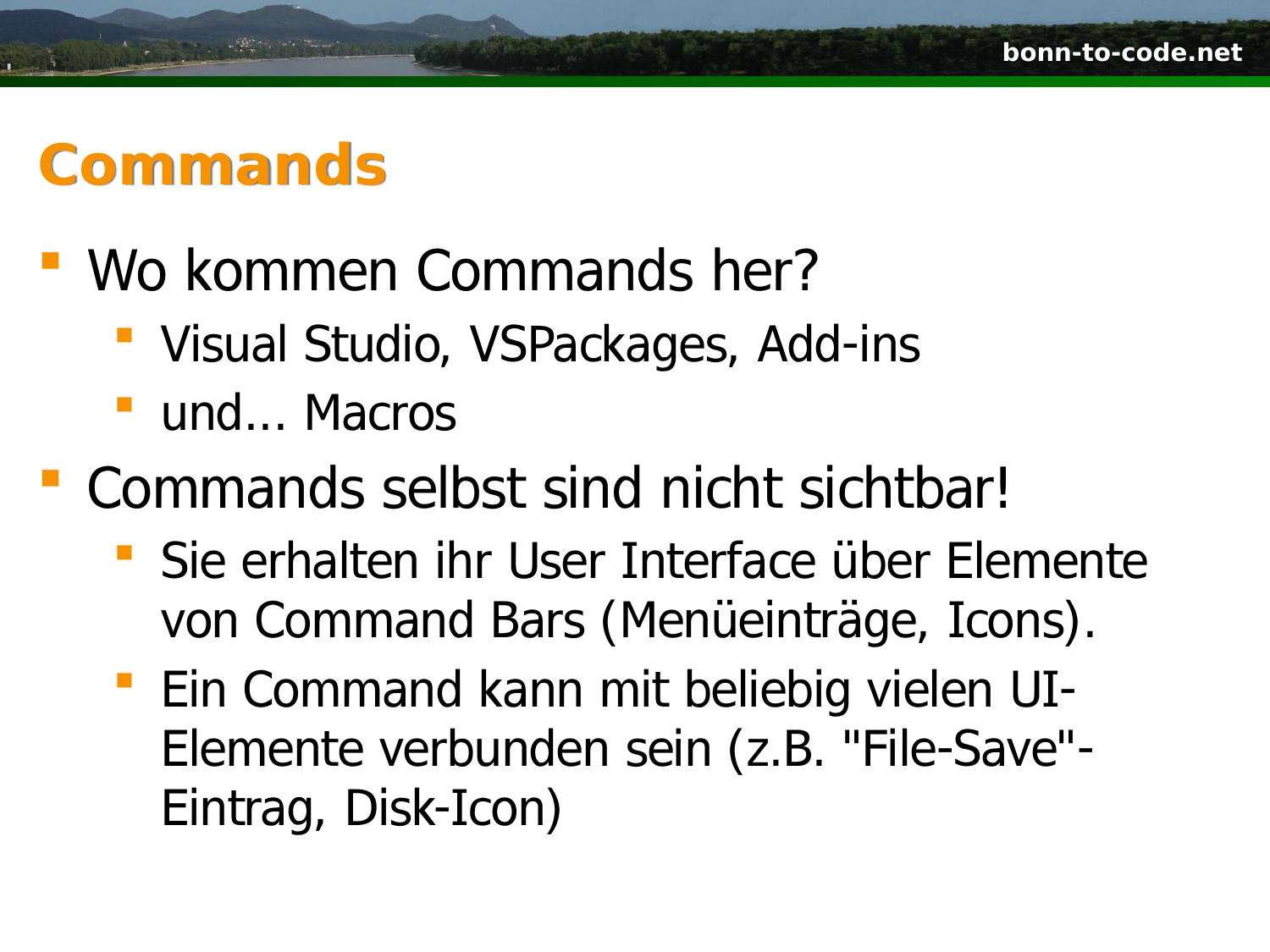

# Commands
Wo kommen Commands her?
Visual Studio, VSPackages, Add-ins
und... Macros
Commands selbst sind nicht sichtbar!
Sie erhalten ihr User Interface über Elemente von Command Bars (Menüeinträge, Icons).
Ein Command kann mit beliebig vielen UI-Elemente verbunden sein (z.B. "File-Save"-Eintrag, Disk-Icon)